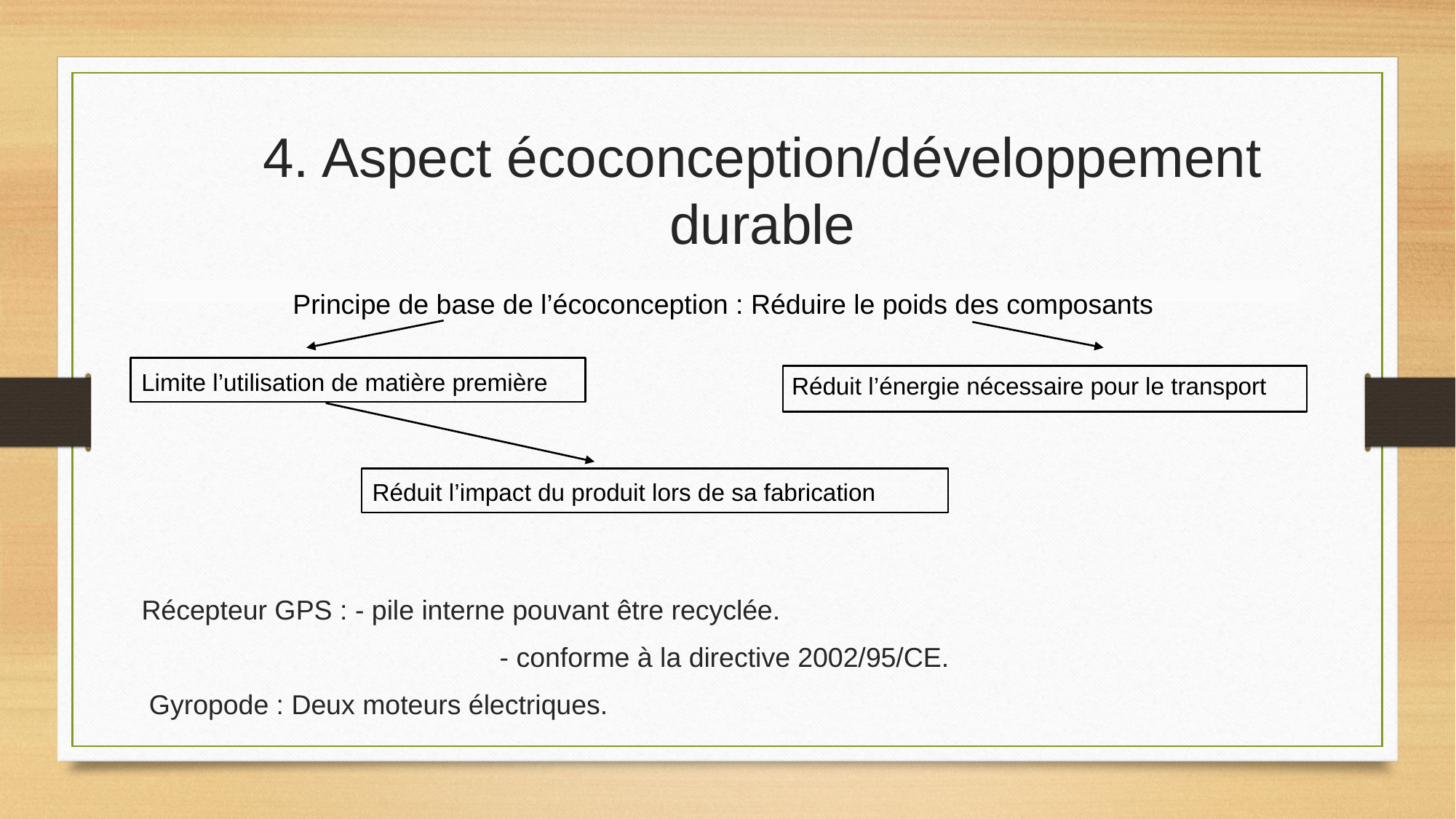

# 4. Aspect écoconception/développement durable
Principe de base de l’écoconception : Réduire le poids des composants

Limite l’utilisation de matière première
Réduit l’énergie nécessaire pour le transport

Réduit l’impact du produit lors de sa fabrication

Récepteur GPS : - pile interne pouvant être recyclée.
			    - conforme à la directive 2002/95/CE.
 Gyropode : Deux moteurs électriques.